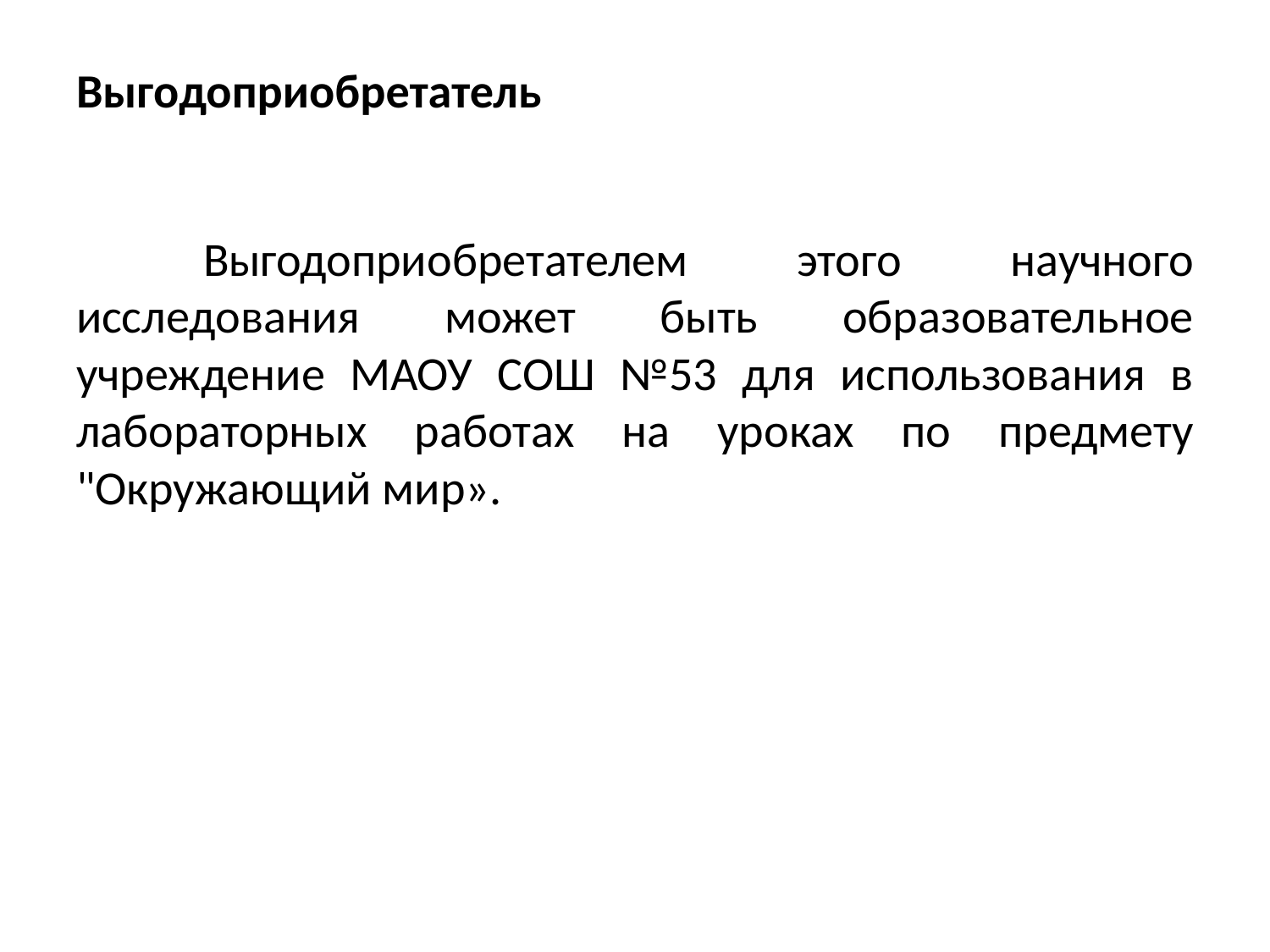

# Выгодоприобретатель
	Выгодоприобретателем этого научного исследования может быть образовательное учреждение МАОУ СОШ №53 для использования в лабораторных работах на уроках по предмету "Окружающий мир».